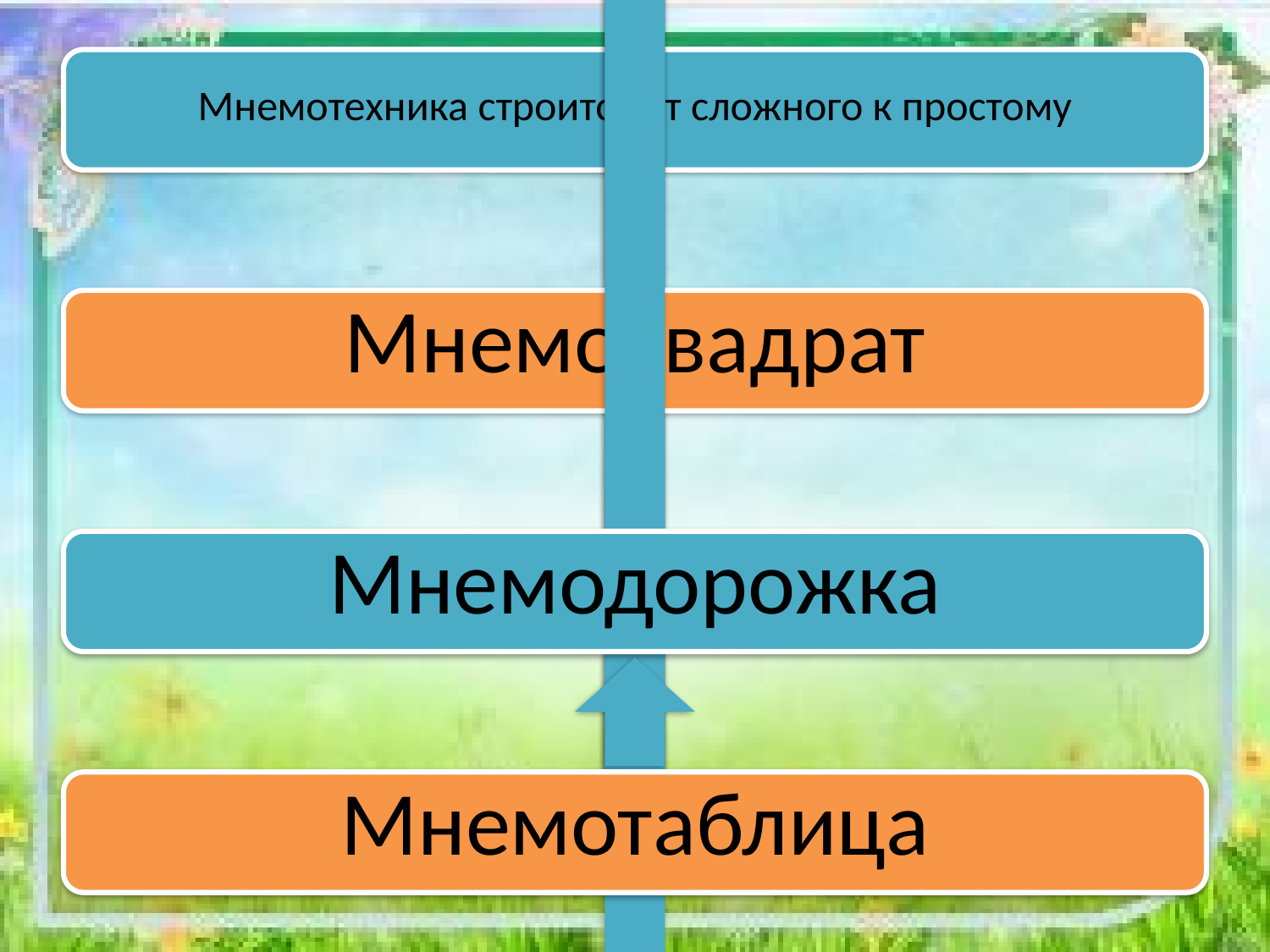

Мнемотехника строится от сложного к простому
Мнемоквадрат
Мнемотаблица
Мнемодорожка